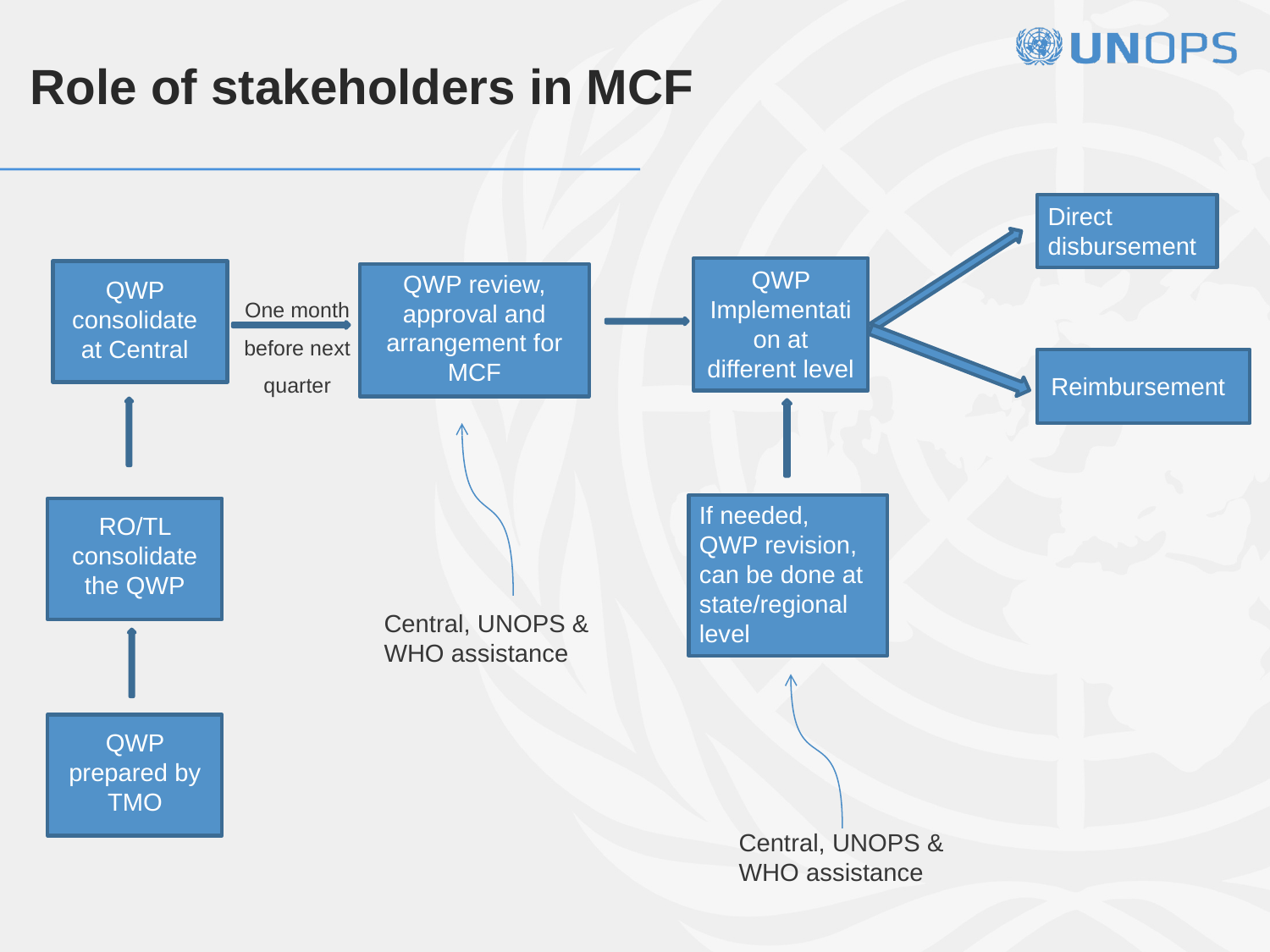

Role of stakeholders in MCF

Direct disbursement

QWP Implementation at different level

QWP review, approval and arrangement for MCF

QWP consolidate at Central

One month before next quarter

Reimbursement

If needed,
QWP revision, can be done at state/regional level

RO/TL consolidate the QWP
Central, UNOPS &
WHO assistance

QWP prepared by TMO
Central, UNOPS &
WHO assistance